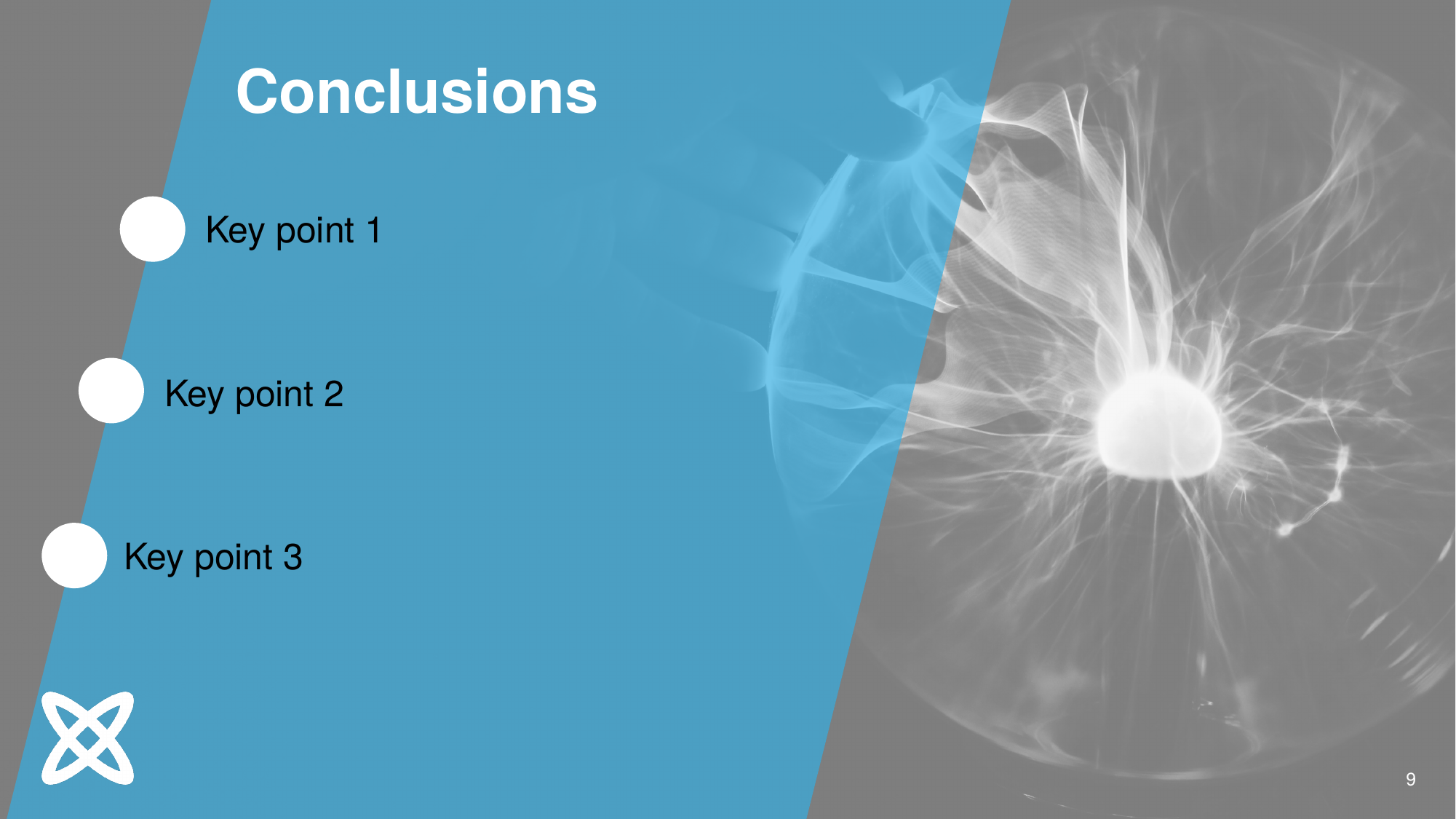

# Conclusions

               Key point 1

           Key point 2

       Key point 3

9